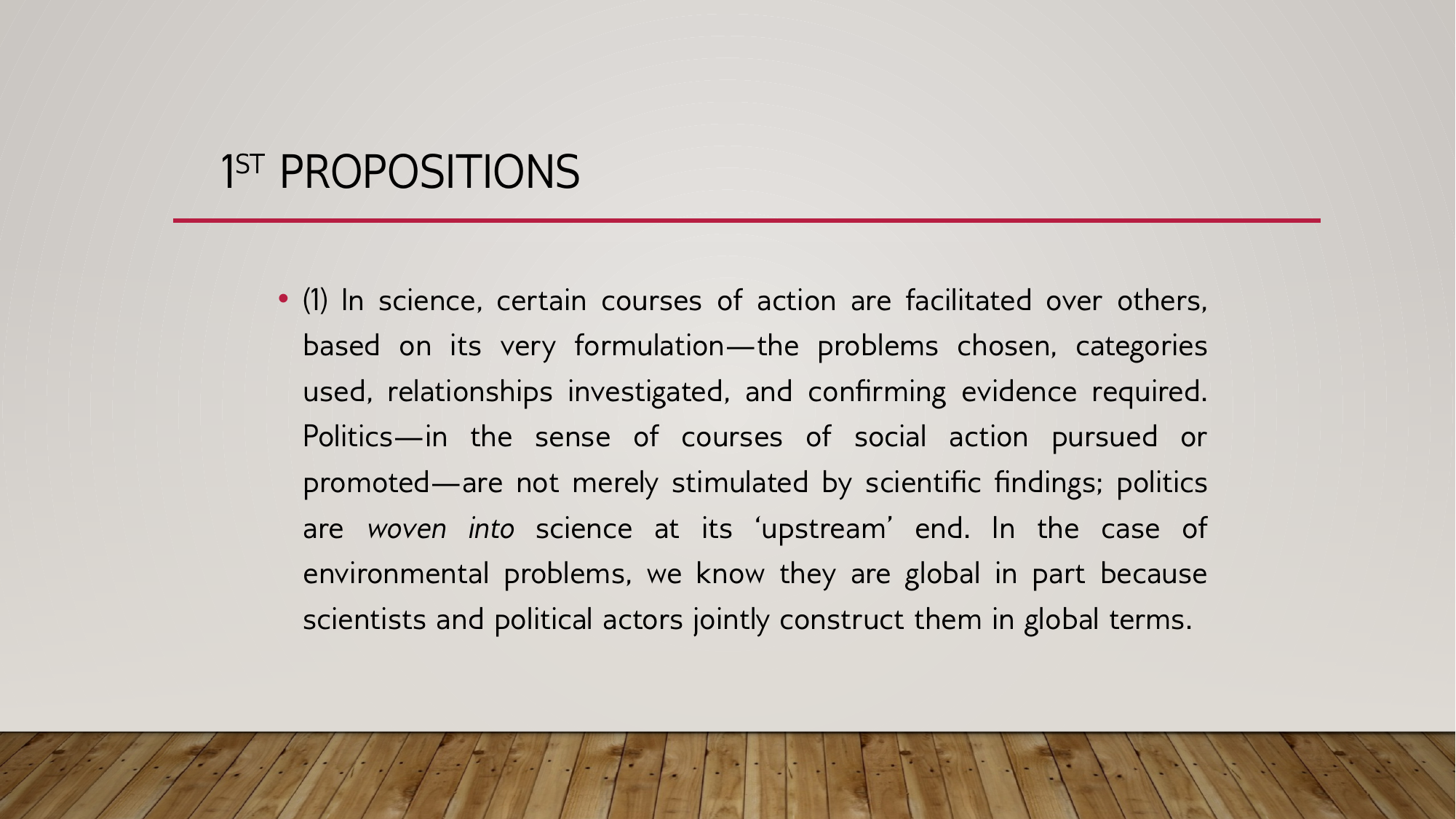

# 1st propositions
(1) In science, certain courses of action are facilitated over others, based on its very formulation—the problems chosen, categories used, relationships investigated, and confirming evidence required. Politics—in the sense of courses of social action pursued or promoted—are not merely stimulated by scientific findings; politics are woven into science at its ‘upstream’ end. In the case of environmental problems, we know they are global in part because scientists and political actors jointly construct them in global terms.